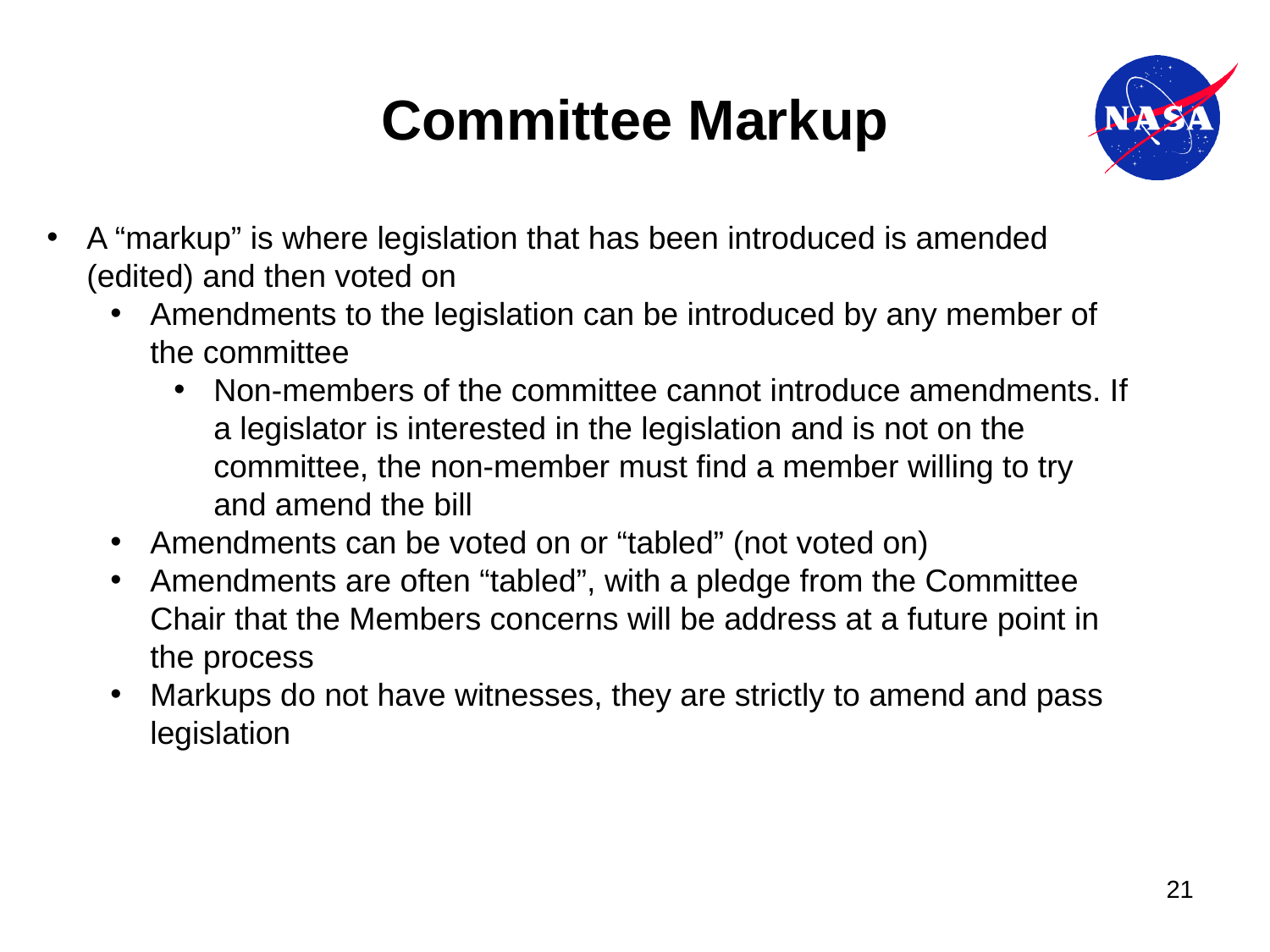

# Committee Markup
A “markup” is where legislation that has been introduced is amended (edited) and then voted on
Amendments to the legislation can be introduced by any member of the committee
Non-members of the committee cannot introduce amendments. If a legislator is interested in the legislation and is not on the committee, the non-member must find a member willing to try and amend the bill
Amendments can be voted on or “tabled” (not voted on)
Amendments are often “tabled”, with a pledge from the Committee Chair that the Members concerns will be address at a future point in the process
Markups do not have witnesses, they are strictly to amend and pass legislation

21